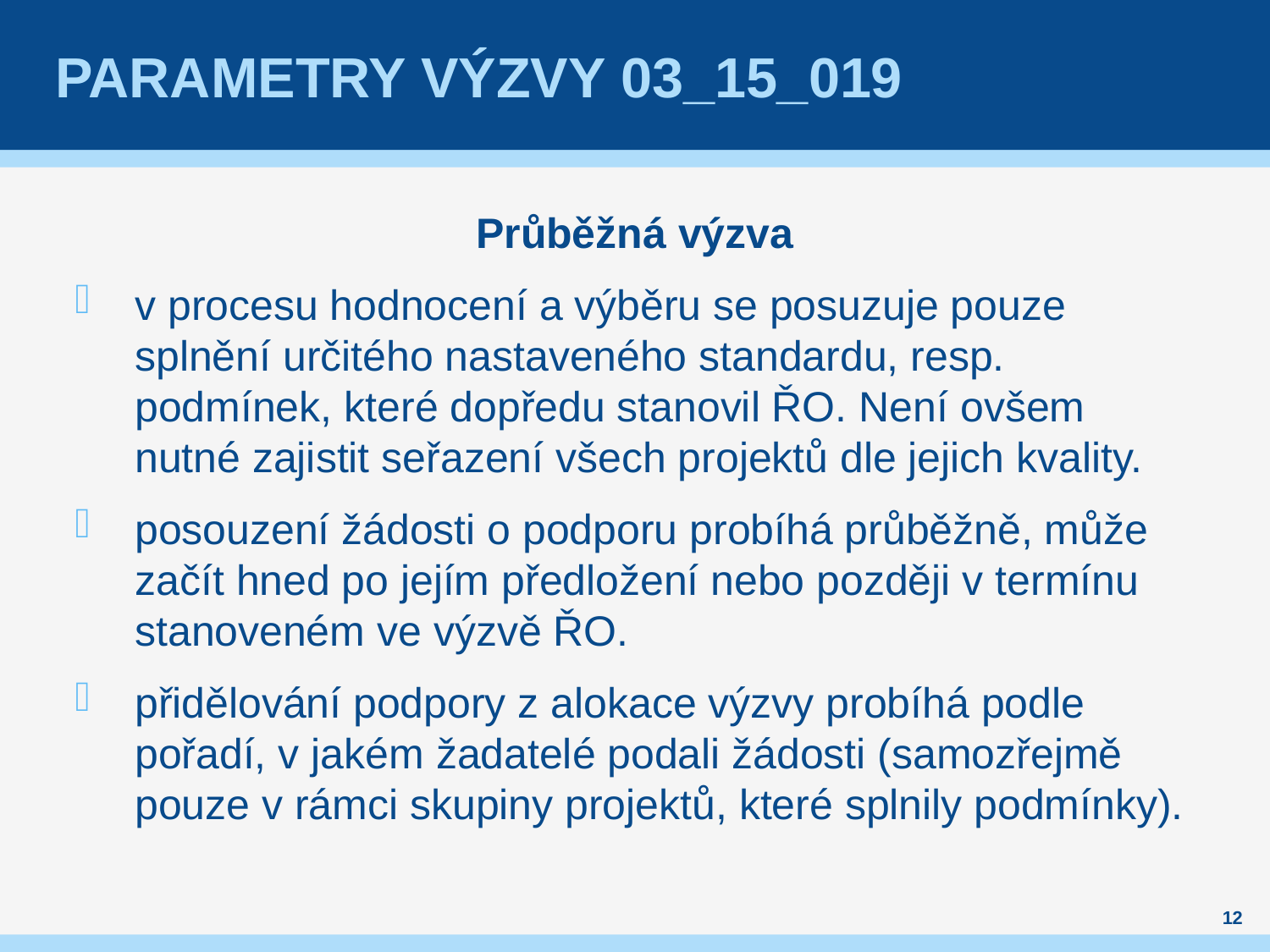

# Parametry výzvy 03_15_019
Průběžná výzva
v procesu hodnocení a výběru se posuzuje pouze splnění určitého nastaveného standardu, resp. podmínek, které dopředu stanovil ŘO. Není ovšem nutné zajistit seřazení všech projektů dle jejich kvality.
posouzení žádosti o podporu probíhá průběžně, může začít hned po jejím předložení nebo později v termínu stanoveném ve výzvě ŘO.
přidělování podpory z alokace výzvy probíhá podle pořadí, v jakém žadatelé podali žádosti (samozřejmě pouze v rámci skupiny projektů, které splnily podmínky).
12